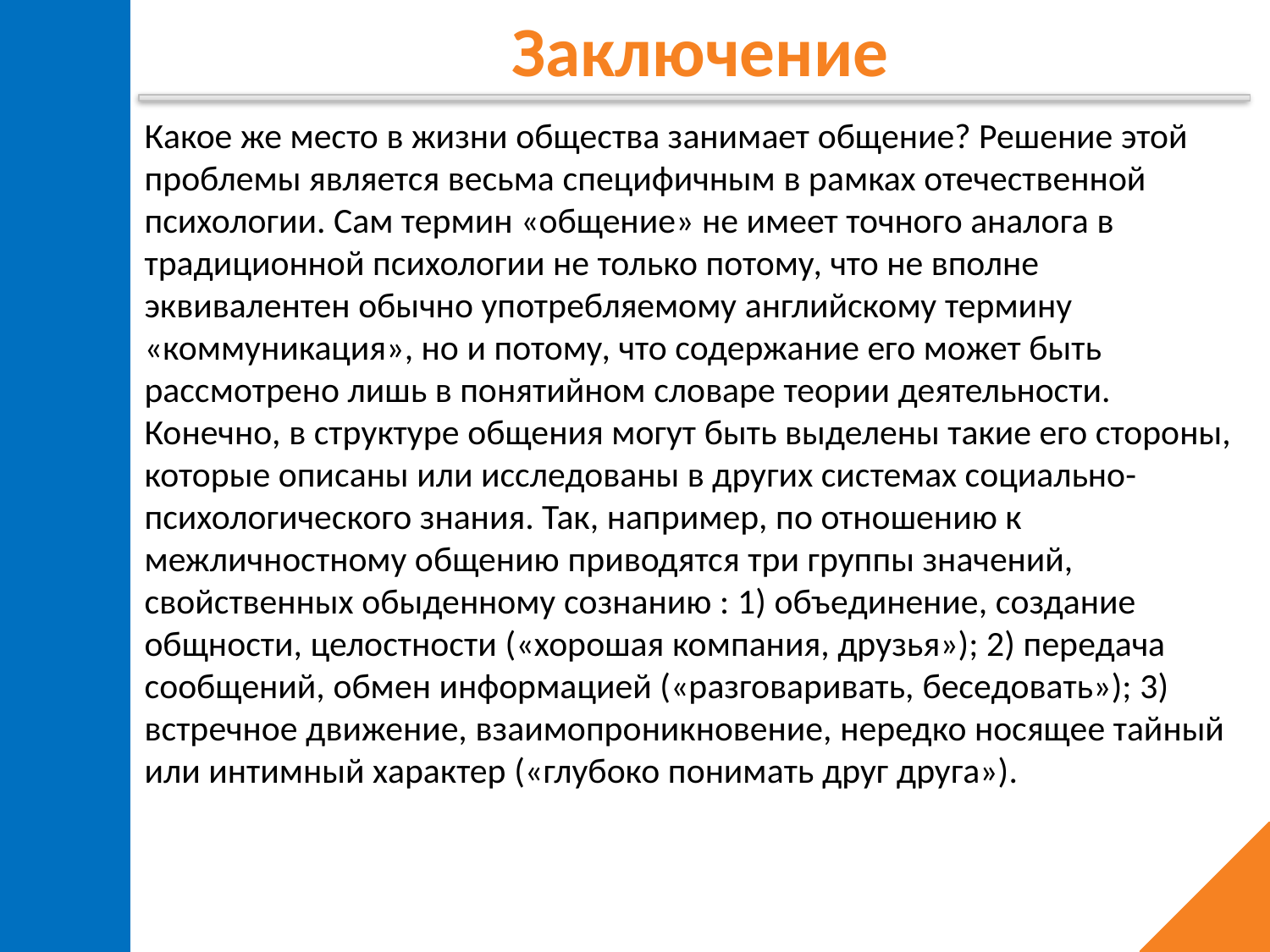

Заключение

Какое же место в жизни общества занимает общение? Решение этой проблемы является весьма специфичным в рамках отечественной психологии. Сам термин «общение» не имеет точного аналога в традиционной психологии не только потому, что не вполне эквивалентен обычно употребляемому английскому термину «коммуникация», но и потому, что содержание его может быть рассмотрено лишь в понятийном словаре теории деятельности. Конечно, в структуре общения могут быть выделены такие его стороны, которые описаны или исследованы в других системах социально-психологического знания. Так, например, по отношению к межличностному общению приводятся три группы значений, свойственных обыденному сознанию : 1) объединение, создание общности, целостности («хорошая компания, друзья»); 2) передача сообщений, обмен информацией («разговаривать, беседовать»); 3) встречное движение, взаимопроникновение, нередко носящее тайный или интимный характер («глубоко понимать друг друга»).